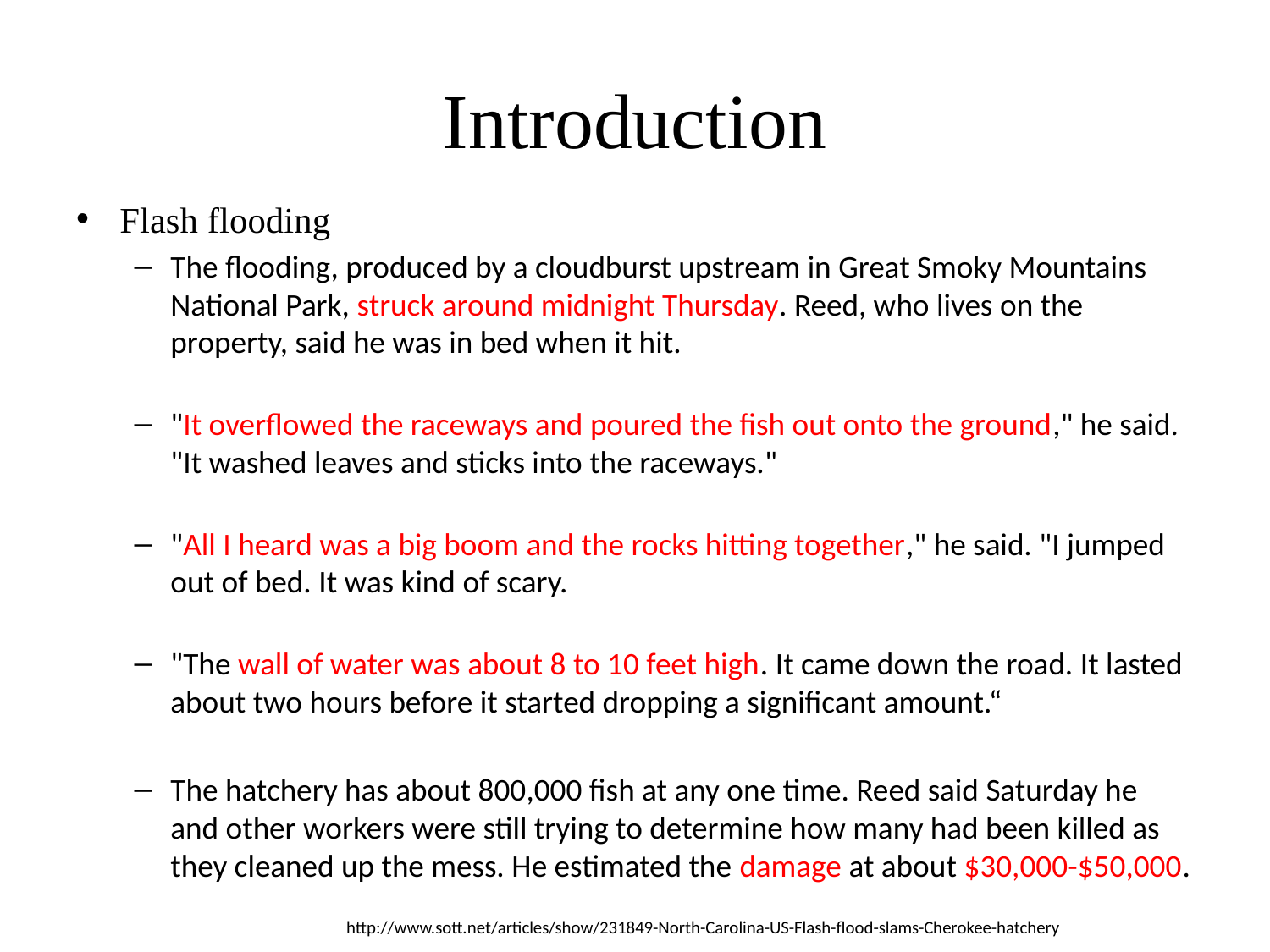

# Introduction
Flash flooding
The flooding, produced by a cloudburst upstream in Great Smoky Mountains National Park, struck around midnight Thursday. Reed, who lives on the property, said he was in bed when it hit.
"It overflowed the raceways and poured the fish out onto the ground," he said. "It washed leaves and sticks into the raceways."
"All I heard was a big boom and the rocks hitting together," he said. "I jumped out of bed. It was kind of scary.
"The wall of water was about 8 to 10 feet high. It came down the road. It lasted about two hours before it started dropping a significant amount.“

The hatchery has about 800,000 fish at any one time. Reed said Saturday he and other workers were still trying to determine how many had been killed as they cleaned up the mess. He estimated the damage at about $30,000-$50,000.
http://www.sott.net/articles/show/231849-North-Carolina-US-Flash-flood-slams-Cherokee-hatchery